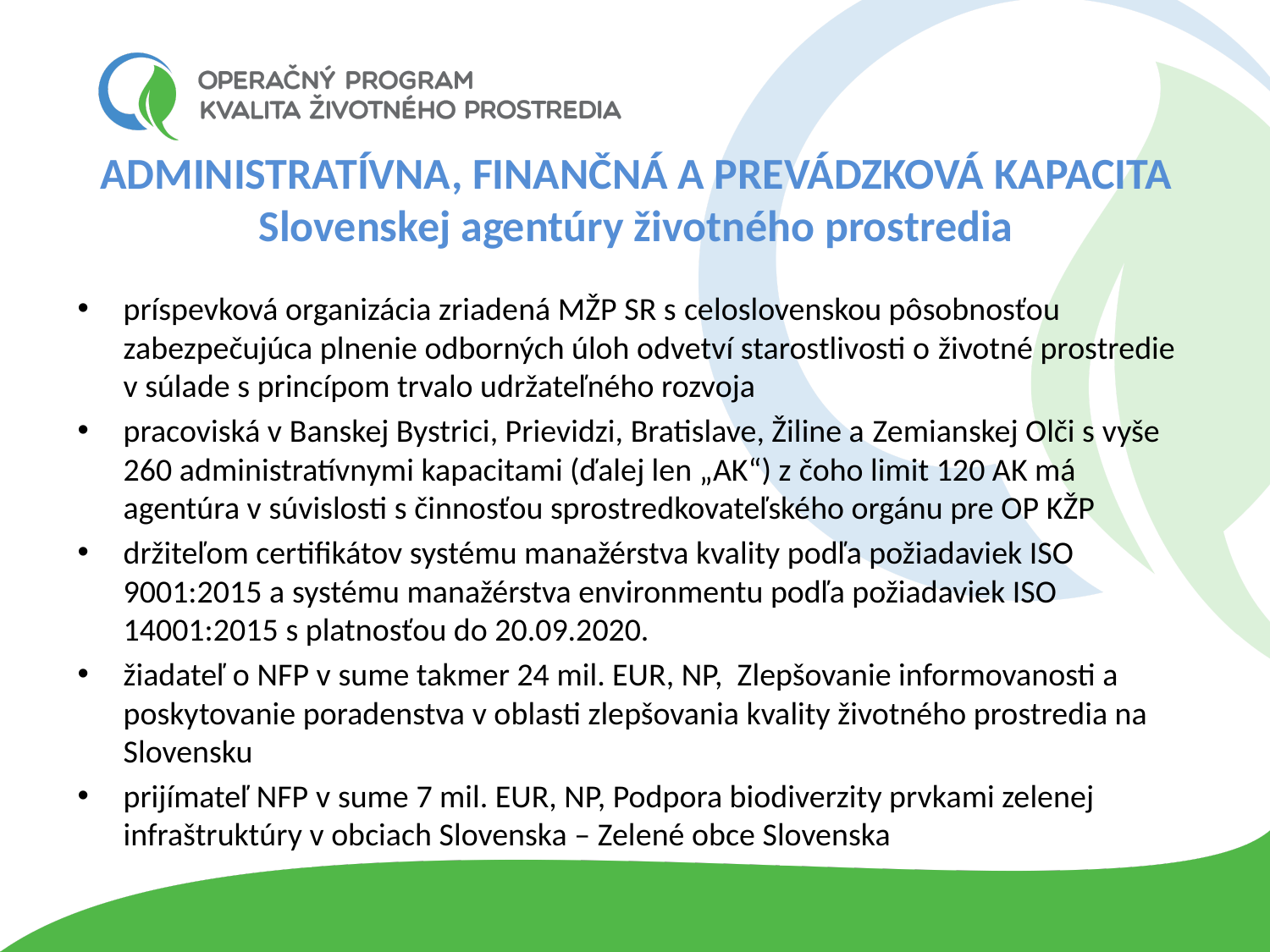

ADMINISTRATÍVNA, FINANČNÁ A PREVÁDZKOVÁ KAPACITA Slovenskej agentúry životného prostredia
príspevková organizácia zriadená MŽP SR s celoslovenskou pôsobnosťou zabezpečujúca plnenie odborných úloh odvetví starostlivosti o životné prostredie v súlade s princípom trvalo udržateľného rozvoja
pracoviská v Banskej Bystrici, Prievidzi, Bratislave, Žiline a Zemianskej Olči s vyše 260 administratívnymi kapacitami (ďalej len „AK“) z čoho limit 120 AK má agentúra v súvislosti s činnosťou sprostredkovateľského orgánu pre OP KŽP
držiteľom certifikátov systému manažérstva kvality podľa požiadaviek ISO 9001:2015 a systému manažérstva environmentu podľa požiadaviek ISO 14001:2015 s platnosťou do 20.09.2020.
žiadateľ o NFP v sume takmer 24 mil. EUR, NP,  Zlepšovanie informovanosti a poskytovanie poradenstva v oblasti zlepšovania kvality životného prostredia na Slovensku
prijímateľ NFP v sume 7 mil. EUR, NP, Podpora biodiverzity prvkami zelenej infraštruktúry v obciach Slovenska – Zelené obce Slovenska